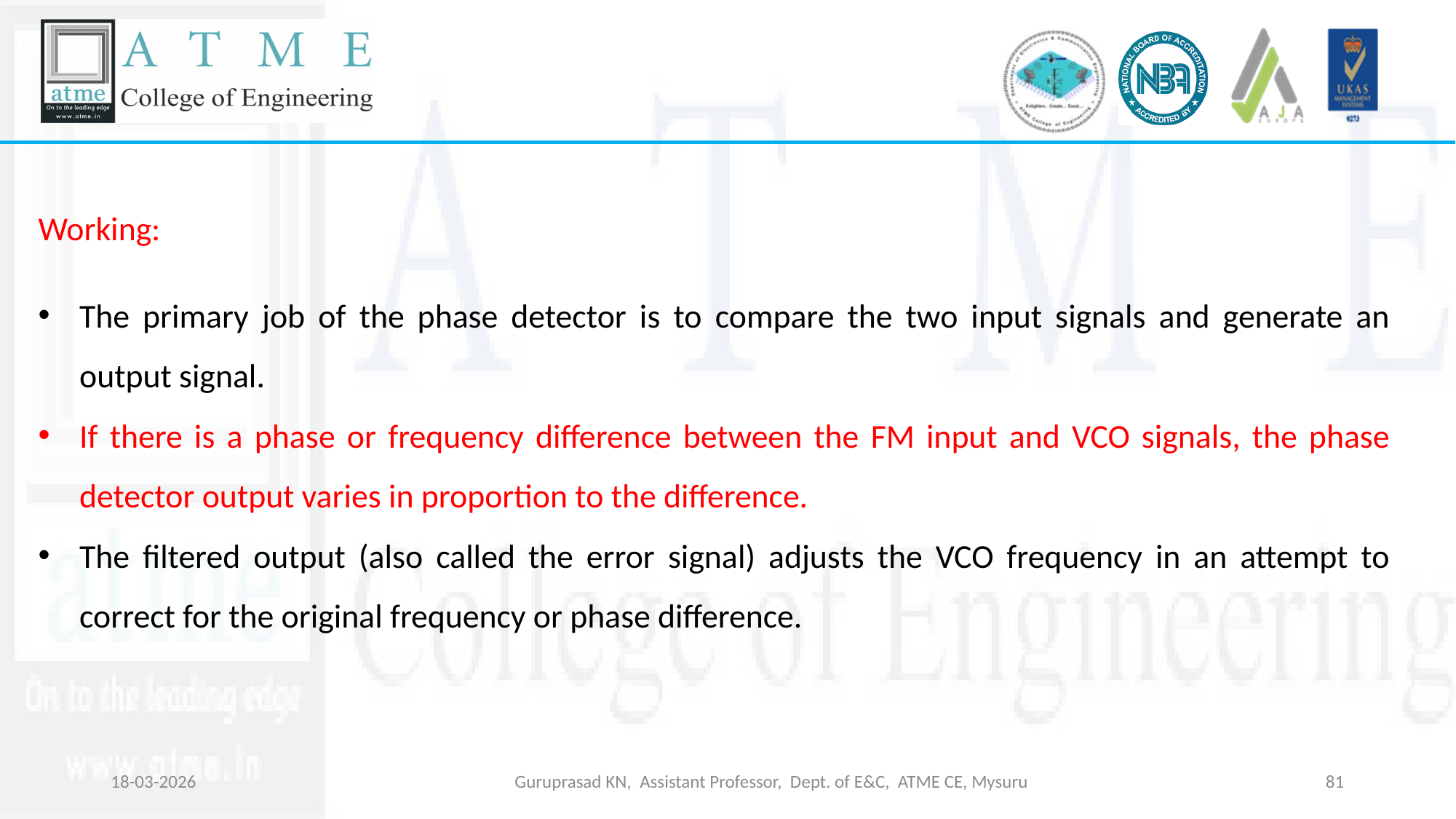

Working:

The primary job of the phase detector is to compare the two input signals and generate an output signal.
If there is a phase or frequency difference between the FM input and VCO signals, the phase detector output varies in proportion to the difference.
The filtered output (also called the error signal) adjusts the VCO frequency in an attempt to correct for the original frequency or phase difference.
18-03-2026
Guruprasad KN,  Assistant Professor,  Dept. of E&C,  ATME CE, Mysuru
81